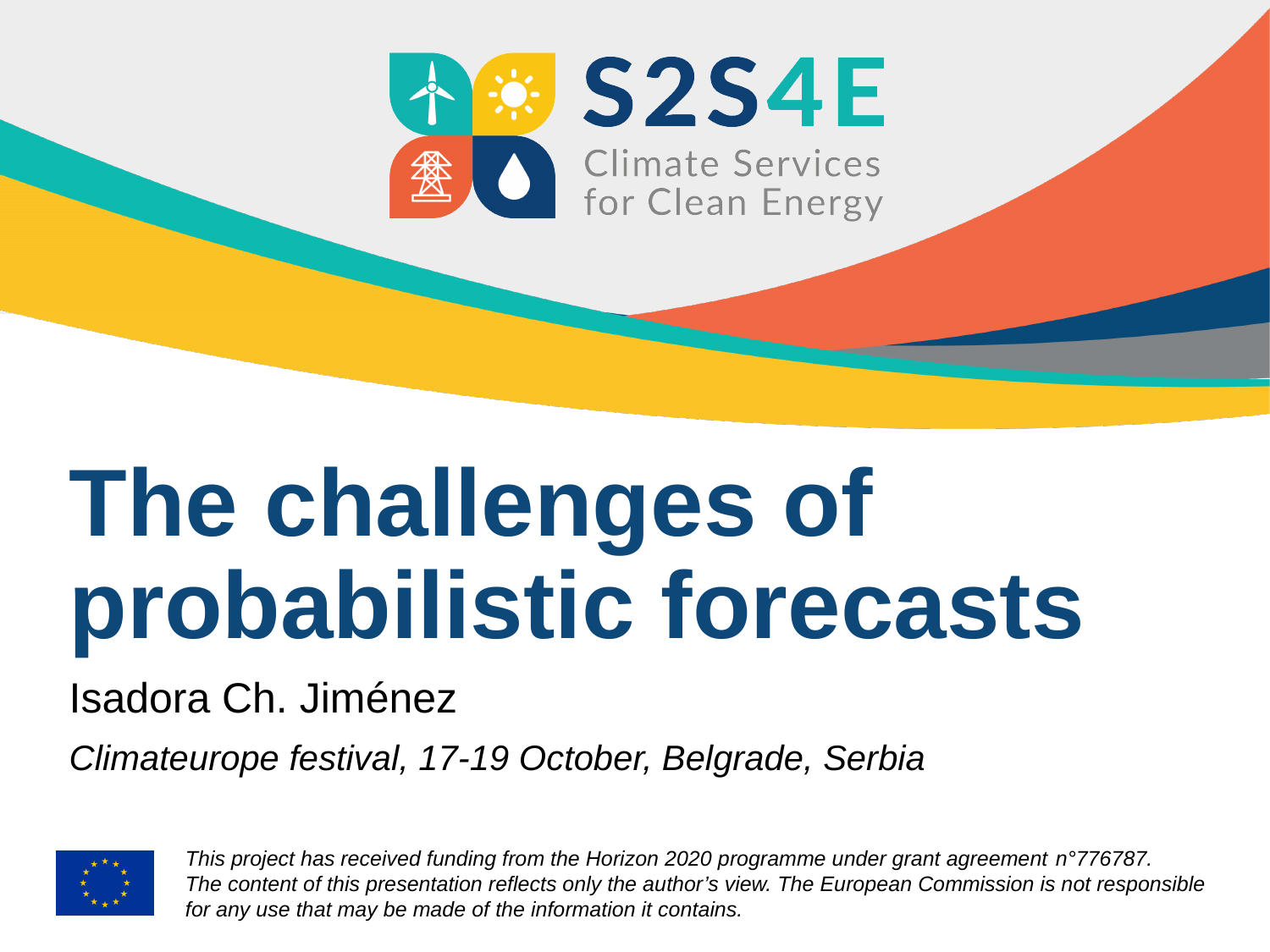

# The challenges of probabilistic forecasts
Isadora Ch. Jiménez
Climateurope festival, 17-19 October, Belgrade, Serbia